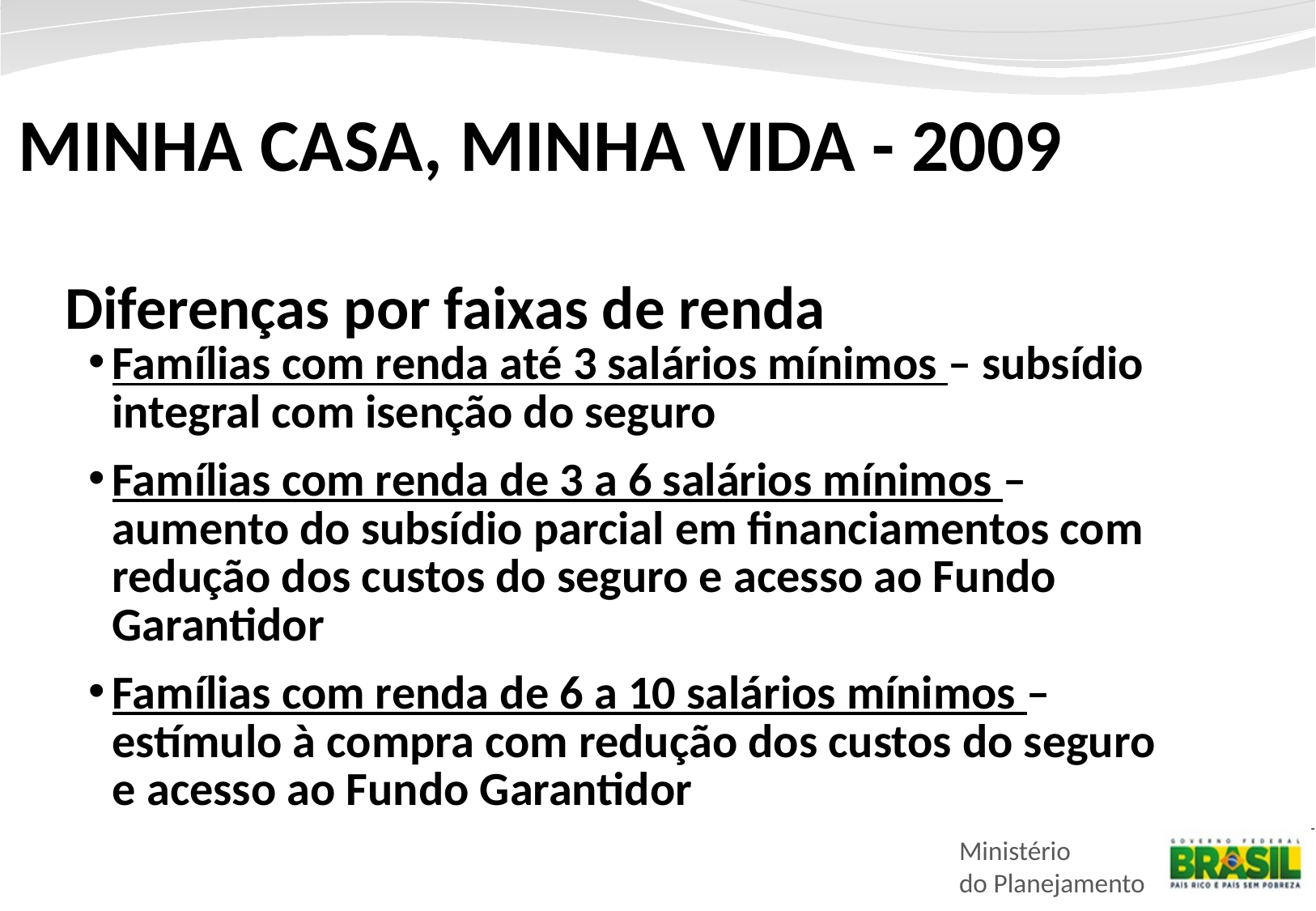

MINHA CASA, MINHA VIDA - 2009

Diferenças por faixas de renda
Famílias com renda até 3 salários mínimos – subsídio integral com isenção do seguro
Famílias com renda de 3 a 6 salários mínimos – aumento do subsídio parcial em financiamentos com redução dos custos do seguro e acesso ao Fundo Garantidor
Famílias com renda de 6 a 10 salários mínimos – estímulo à compra com redução dos custos do seguro e acesso ao Fundo Garantidor